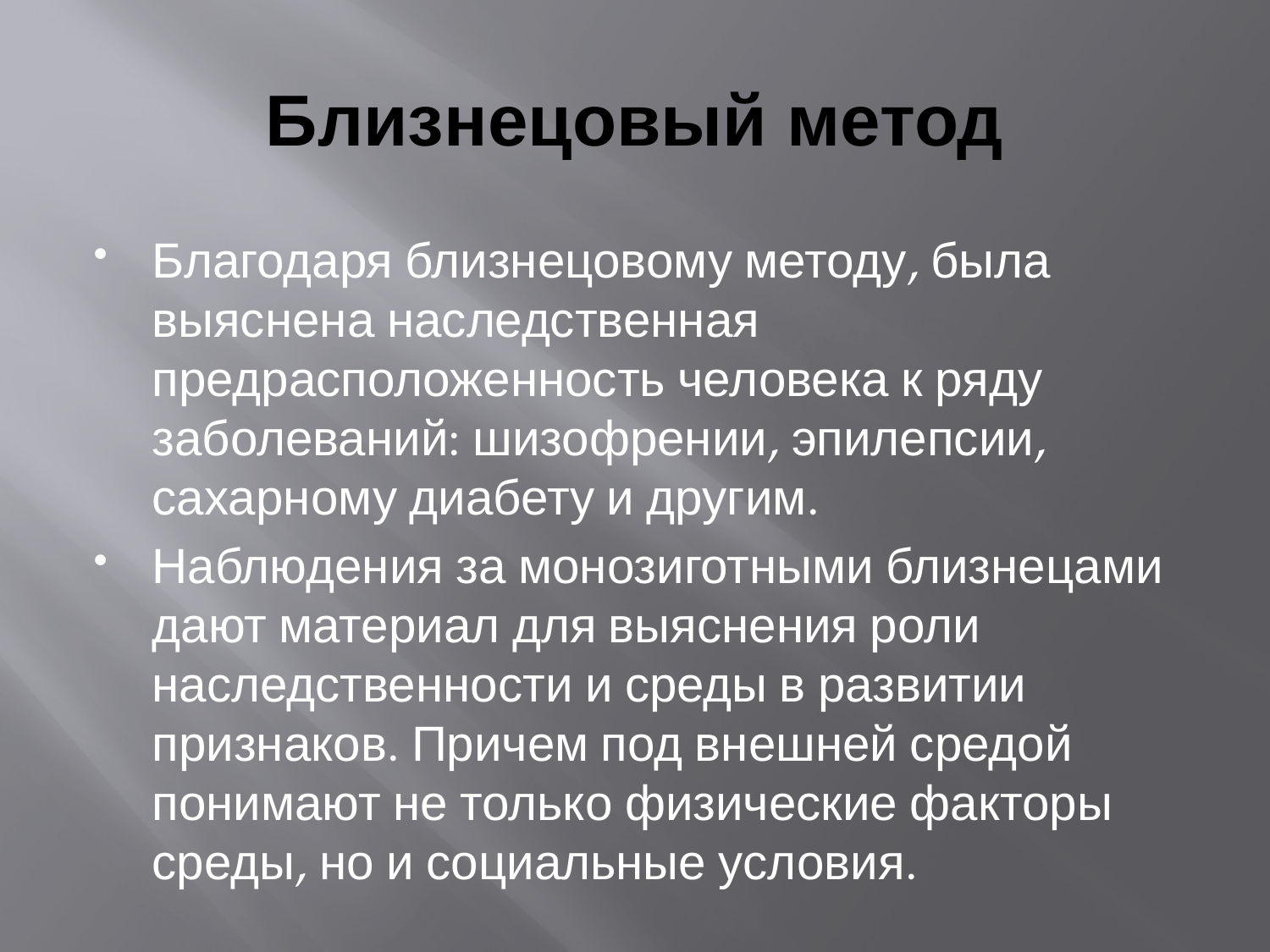

# Близнецовый метод
Благодаря близнецовому методу, была выяснена наследственная предрасположенность человека к ряду заболеваний: шизофрении, эпилепсии, сахарному диабету и другим.
Наблюдения за монозиготными близнецами дают материал для выяснения роли наследственности и среды в развитии признаков. Причем под внешней средой понимают не только физические факторы среды, но и социальные условия.